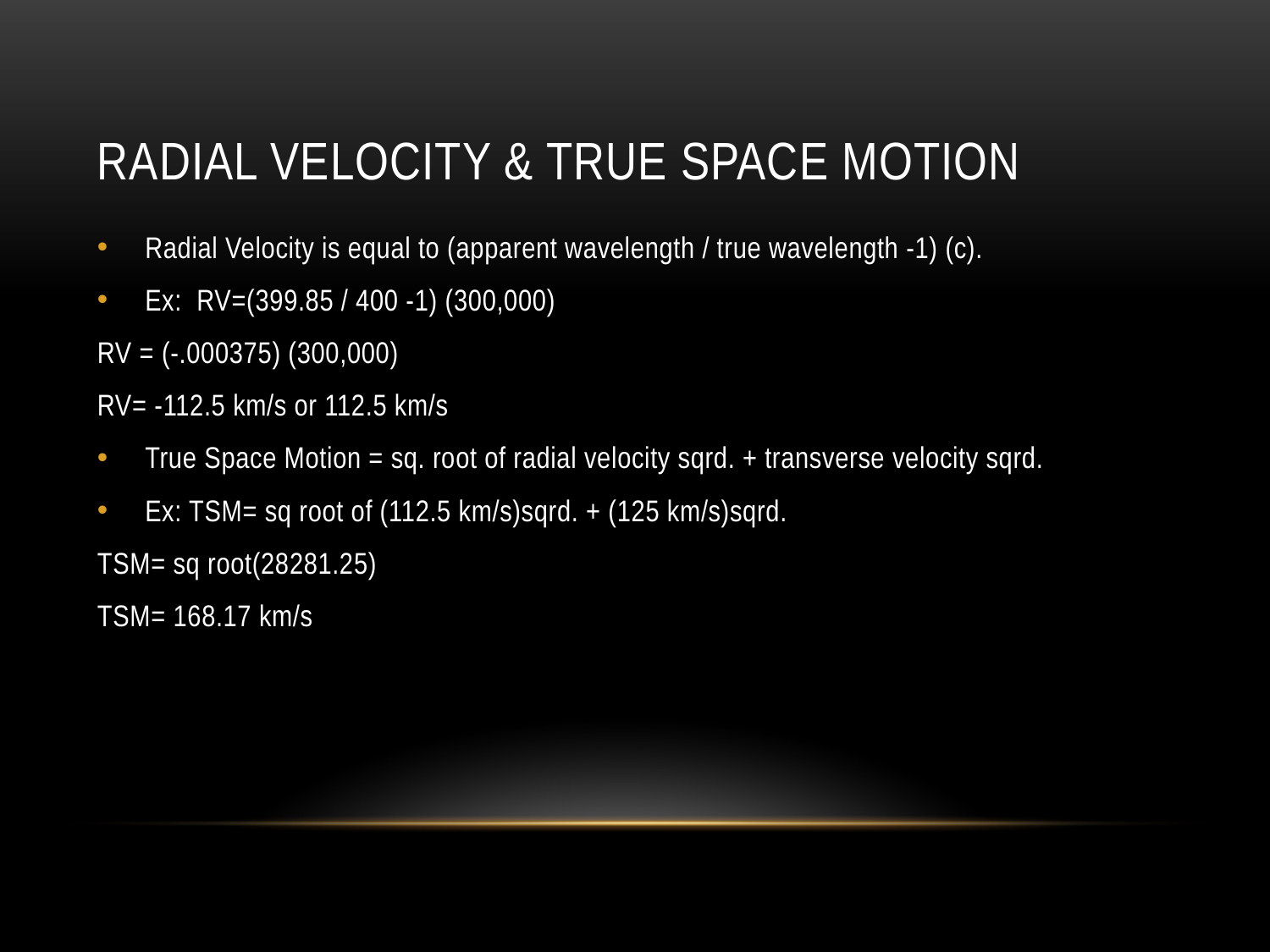

# Radial Velocity & True space motion
Radial Velocity is equal to (apparent wavelength / true wavelength -1) (c).
Ex:  RV=(399.85 / 400 -1) (300,000)
RV = (-.000375) (300,000)
RV= -112.5 km/s or 112.5 km/s
True Space Motion = sq. root of radial velocity sqrd. + transverse velocity sqrd.
Ex: TSM= sq root of (112.5 km/s)sqrd. + (125 km/s)sqrd.
TSM= sq root(28281.25)
TSM= 168.17 km/s